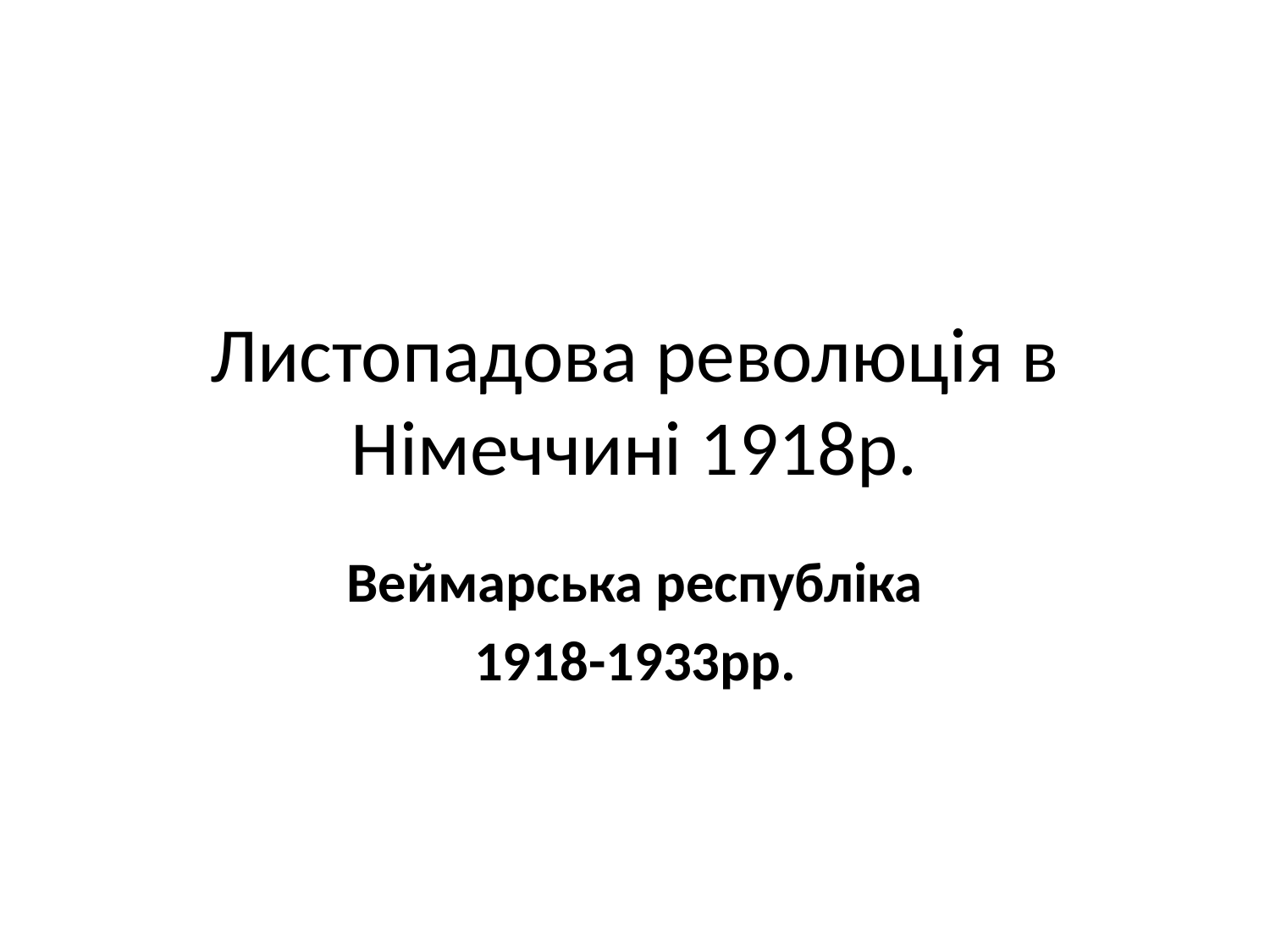

# Листопадова революція в Німеччині 1918р.
Веймарська республіка
1918-1933рр.